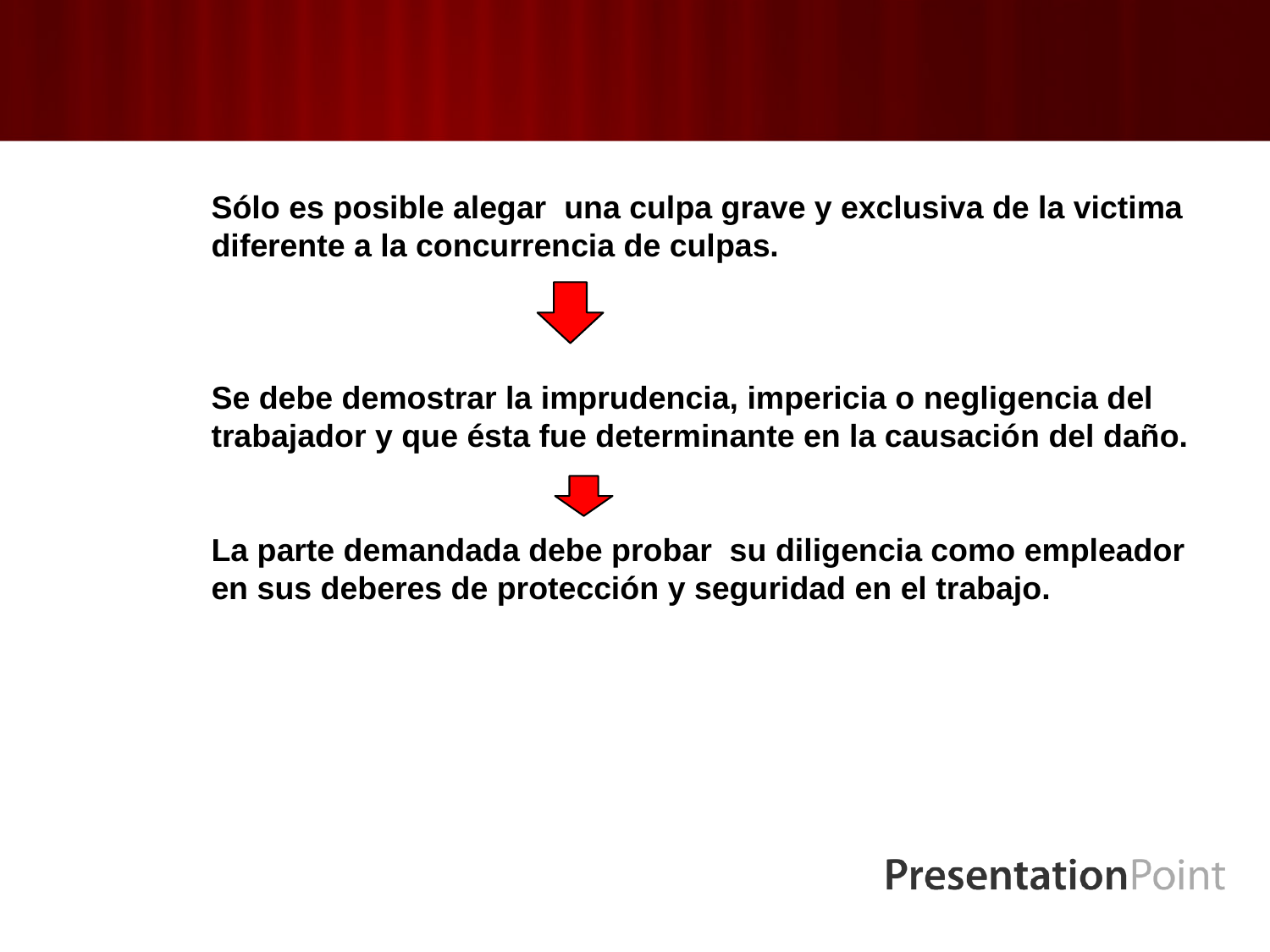

Sólo es posible alegar  una culpa grave y exclusiva de la victima diferente a la concurrencia de culpas.

Se debe demostrar la imprudencia, impericia o negligencia del trabajador y que ésta fue determinante en la causación del daño.

La parte demandada debe probar  su diligencia como empleador en sus deberes de protección y seguridad en el trabajo.